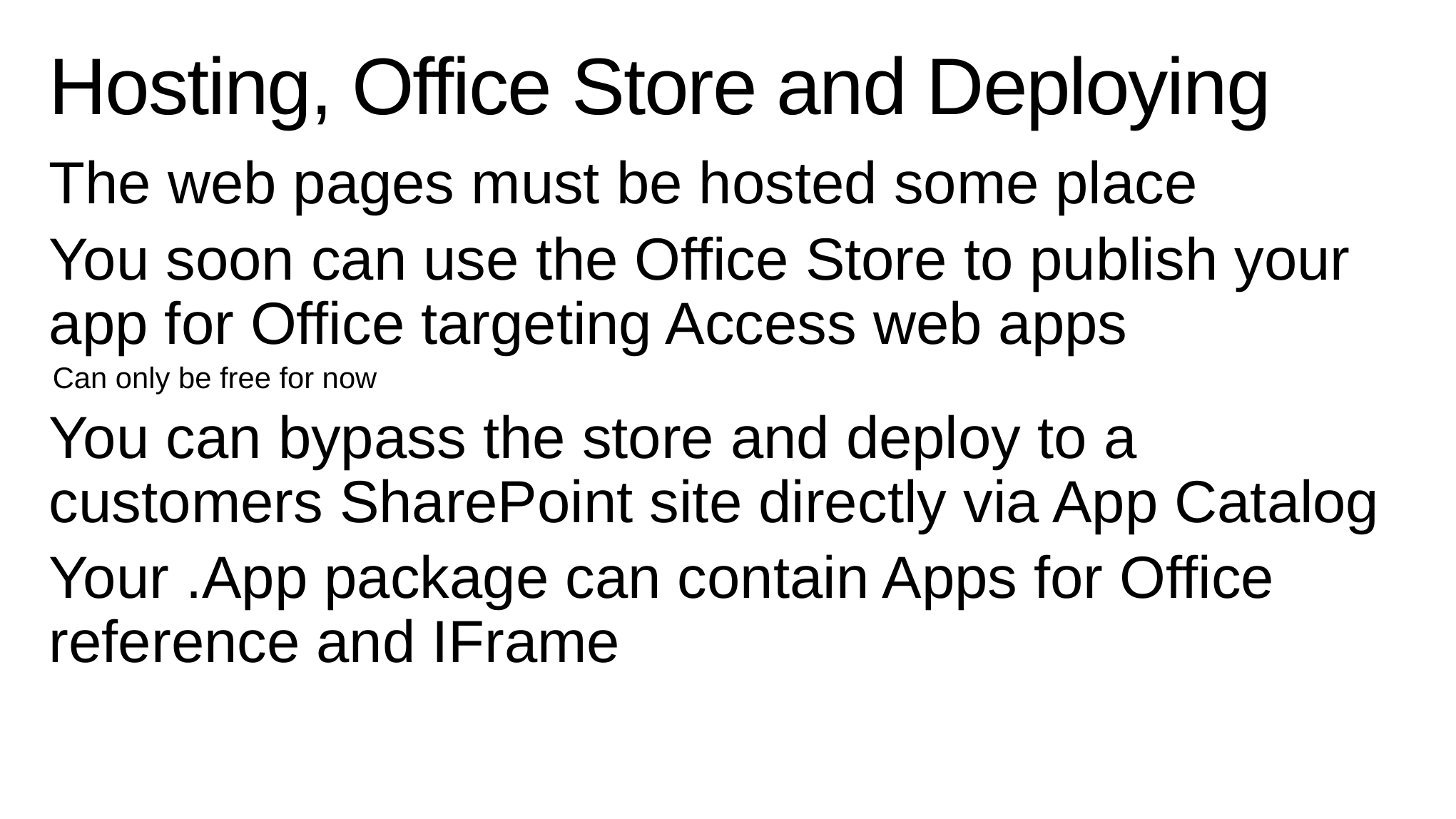

# Hosting, Office Store and Deploying
The web pages must be hosted some place
You soon can use the Office Store to publish your app for Office targeting Access web apps
Can only be free for now
You can bypass the store and deploy to a customers SharePoint site directly via App Catalog
Your .App package can contain Apps for Office reference and IFrame